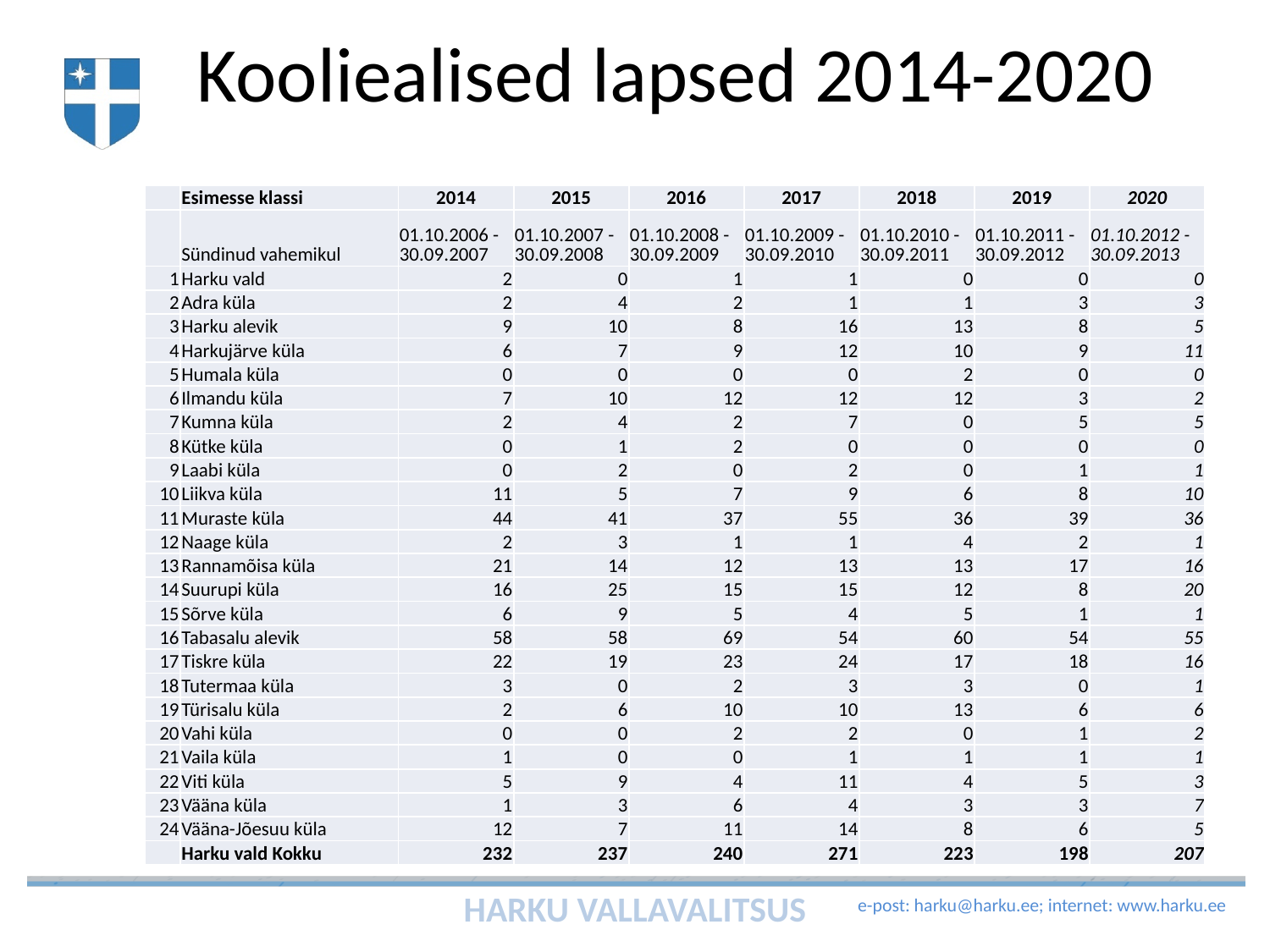

# Kooliealised lapsed 2014-2020
|  | Esimesse klassi | 2014 | 2015 | 2016 | 2017 | 2018 | 2019 | 2020 |
| --- | --- | --- | --- | --- | --- | --- | --- | --- |
|  | Sündinud vahemikul | 01.10.2006 - 30.09.2007 | 01.10.2007 - 30.09.2008 | 01.10.2008 - 30.09.2009 | 01.10.2009 - 30.09.2010 | 01.10.2010 - 30.09.2011 | 01.10.2011 - 30.09.2012 | 01.10.2012 - 30.09.2013 |
| 1 | Harku vald | 2 | 0 | 1 | 1 | 0 | 0 | 0 |
| 2 | Adra küla | 2 | 4 | 2 | 1 | 1 | 3 | 3 |
| 3 | Harku alevik | 9 | 10 | 8 | 16 | 13 | 8 | 5 |
| 4 | Harkujärve küla | 6 | 7 | 9 | 12 | 10 | 9 | 11 |
| 5 | Humala küla | 0 | 0 | 0 | 0 | 2 | 0 | 0 |
| 6 | Ilmandu küla | 7 | 10 | 12 | 12 | 12 | 3 | 2 |
| 7 | Kumna küla | 2 | 4 | 2 | 7 | 0 | 5 | 5 |
| 8 | Kütke küla | 0 | 1 | 2 | 0 | 0 | 0 | 0 |
| 9 | Laabi küla | 0 | 2 | 0 | 2 | 0 | 1 | 1 |
| 10 | Liikva küla | 11 | 5 | 7 | 9 | 6 | 8 | 10 |
| 11 | Muraste küla | 44 | 41 | 37 | 55 | 36 | 39 | 36 |
| 12 | Naage küla | 2 | 3 | 1 | 1 | 4 | 2 | 1 |
| 13 | Rannamõisa küla | 21 | 14 | 12 | 13 | 13 | 17 | 16 |
| 14 | Suurupi küla | 16 | 25 | 15 | 15 | 12 | 8 | 20 |
| 15 | Sõrve küla | 6 | 9 | 5 | 4 | 5 | 1 | 1 |
| 16 | Tabasalu alevik | 58 | 58 | 69 | 54 | 60 | 54 | 55 |
| 17 | Tiskre küla | 22 | 19 | 23 | 24 | 17 | 18 | 16 |
| 18 | Tutermaa küla | 3 | 0 | 2 | 3 | 3 | 0 | 1 |
| 19 | Türisalu küla | 2 | 6 | 10 | 10 | 13 | 6 | 6 |
| 20 | Vahi küla | 0 | 0 | 2 | 2 | 0 | 1 | 2 |
| 21 | Vaila küla | 1 | 0 | 0 | 1 | 1 | 1 | 1 |
| 22 | Viti küla | 5 | 9 | 4 | 11 | 4 | 5 | 3 |
| 23 | Vääna küla | 1 | 3 | 6 | 4 | 3 | 3 | 7 |
| 24 | Vääna-Jõesuu küla | 12 | 7 | 11 | 14 | 8 | 6 | 5 |
|  | Harku vald Kokku | 232 | 237 | 240 | 271 | 223 | 198 | 207 |
HARKU VALLAVALITSUS